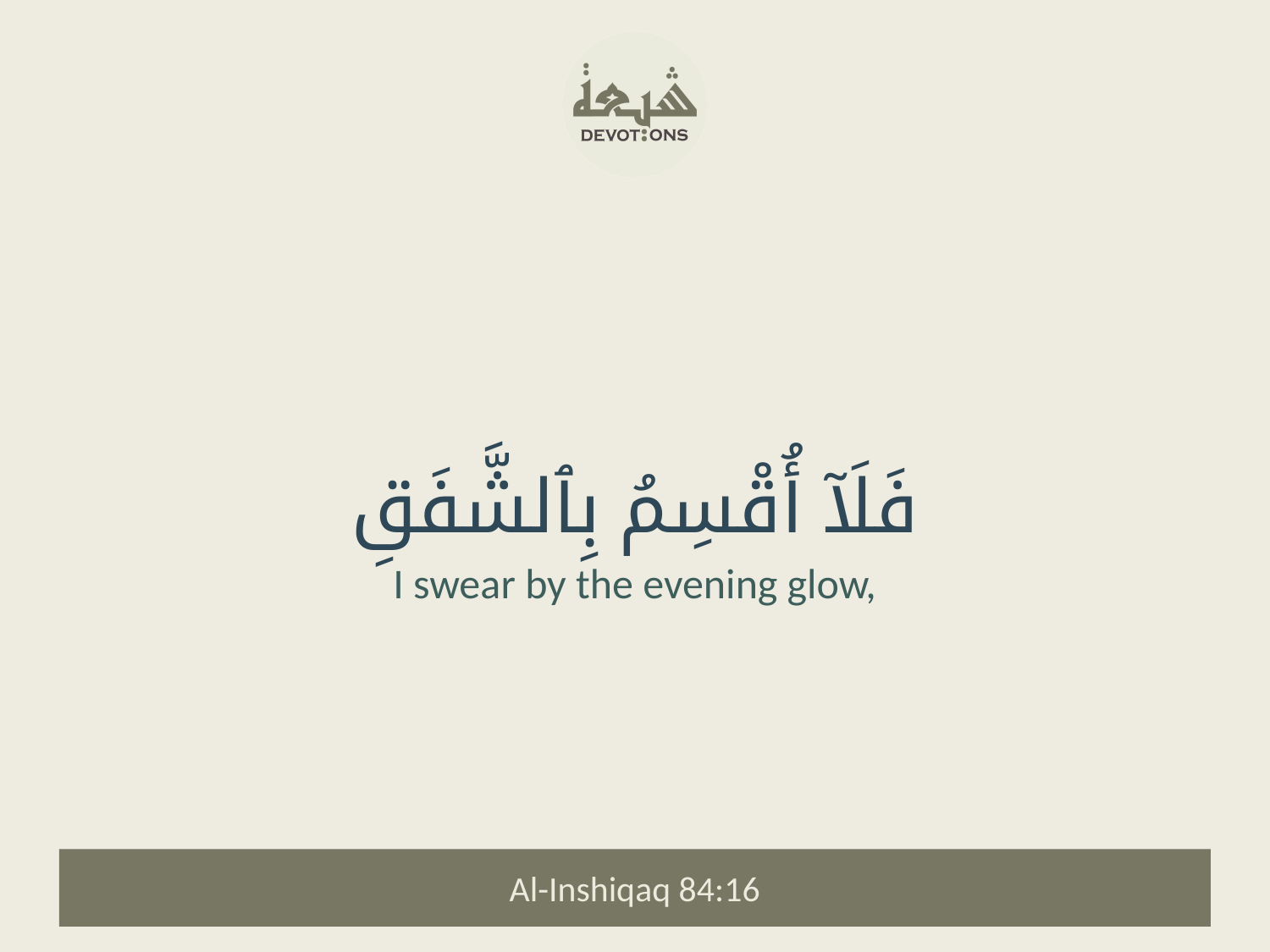

فَلَآ أُقْسِمُ بِٱلشَّفَقِ
I swear by the evening glow,
Al-Inshiqaq 84:16